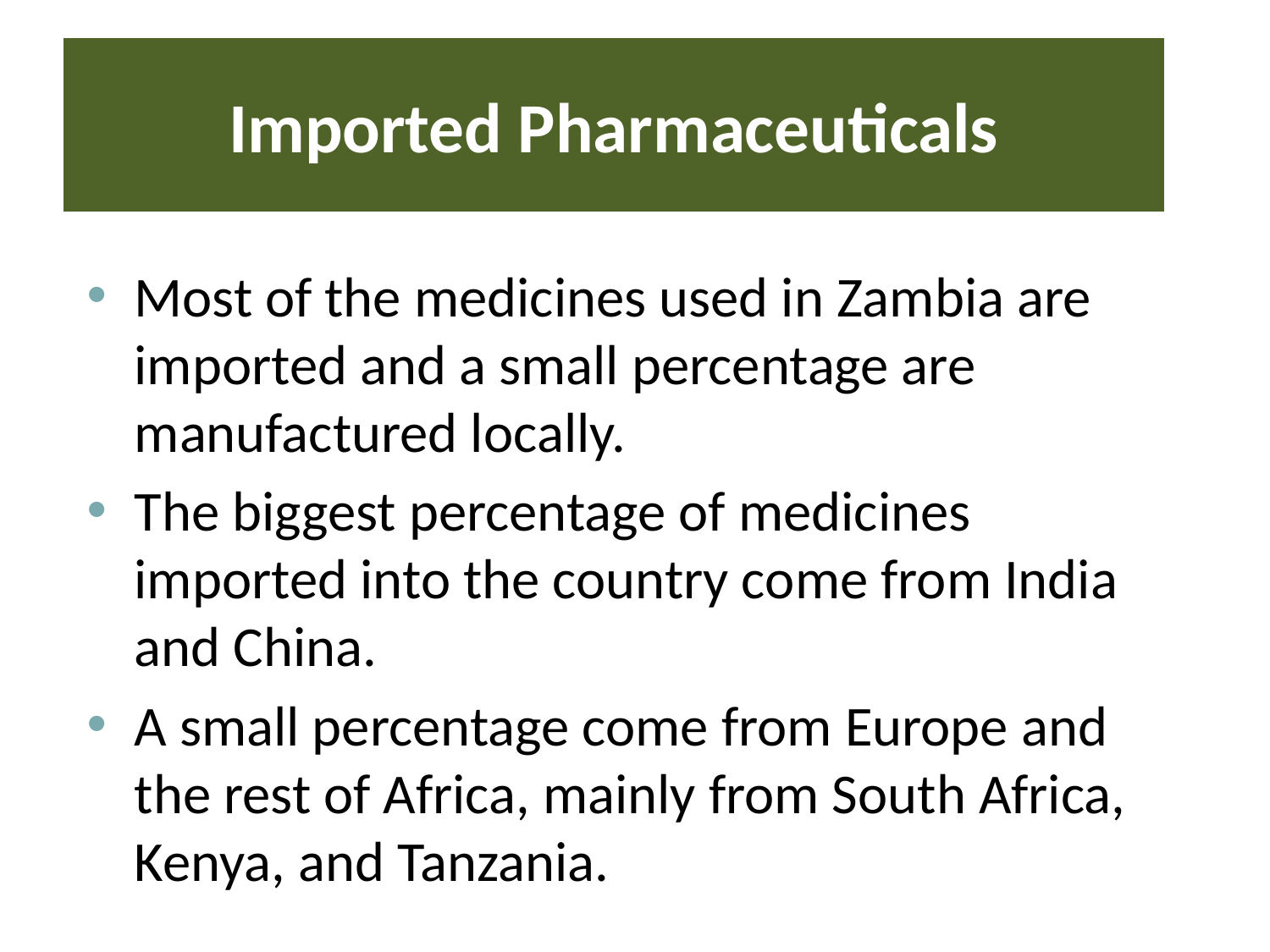

# Imported Pharmaceuticals
Most of the medicines used in Zambia are imported and a small percentage are manufactured locally.
The biggest percentage of medicines  imported into the country come from India and China.
A small percentage come from Europe and the rest of Africa, mainly from South Africa, Kenya, and Tanzania.